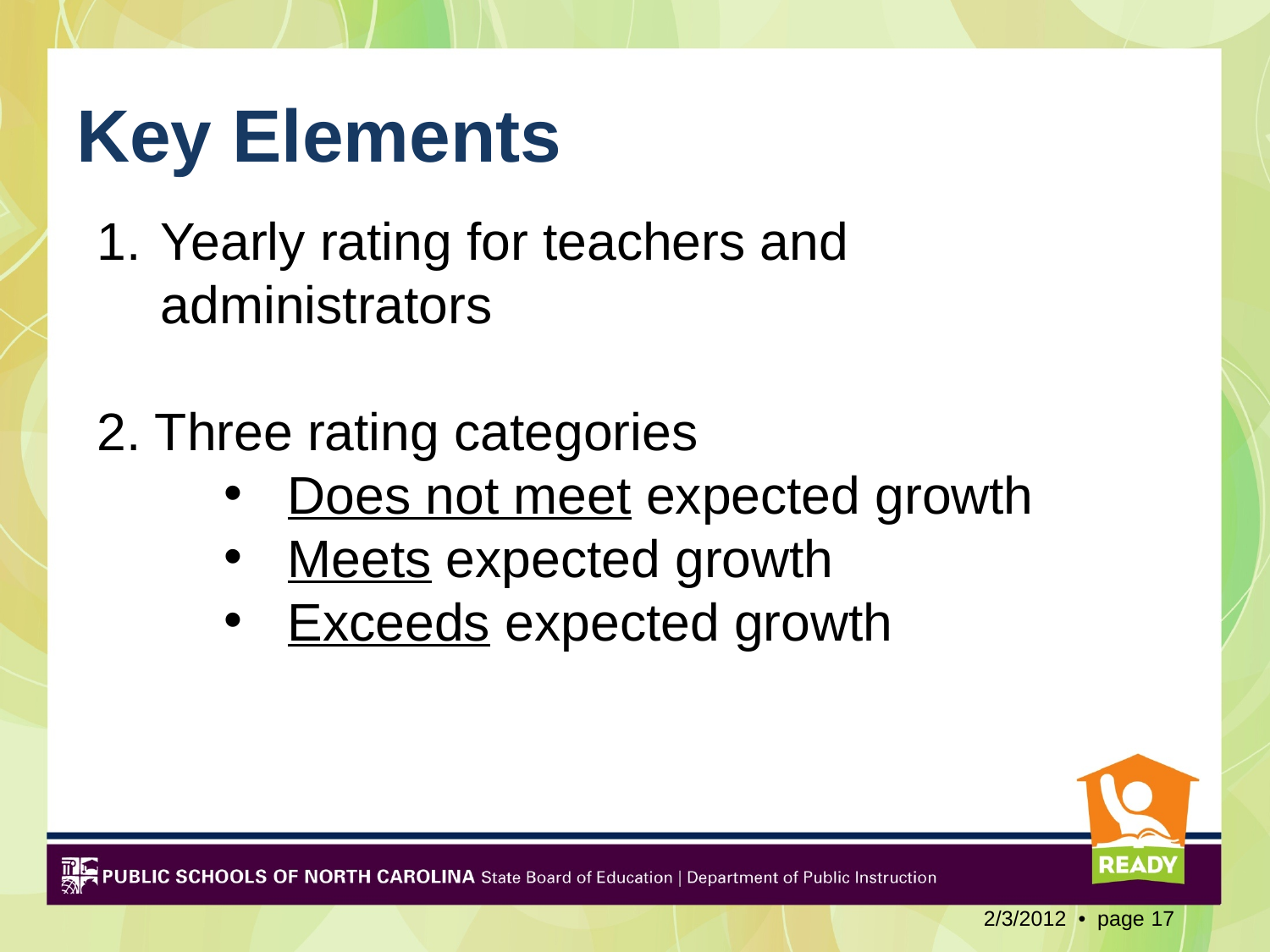

# Key Elements
Yearly rating for teachers and administrators

2. Three rating categories
Does not meet expected growth
Meets expected growth
Exceeds expected growth

2/3/2012  •  page 17